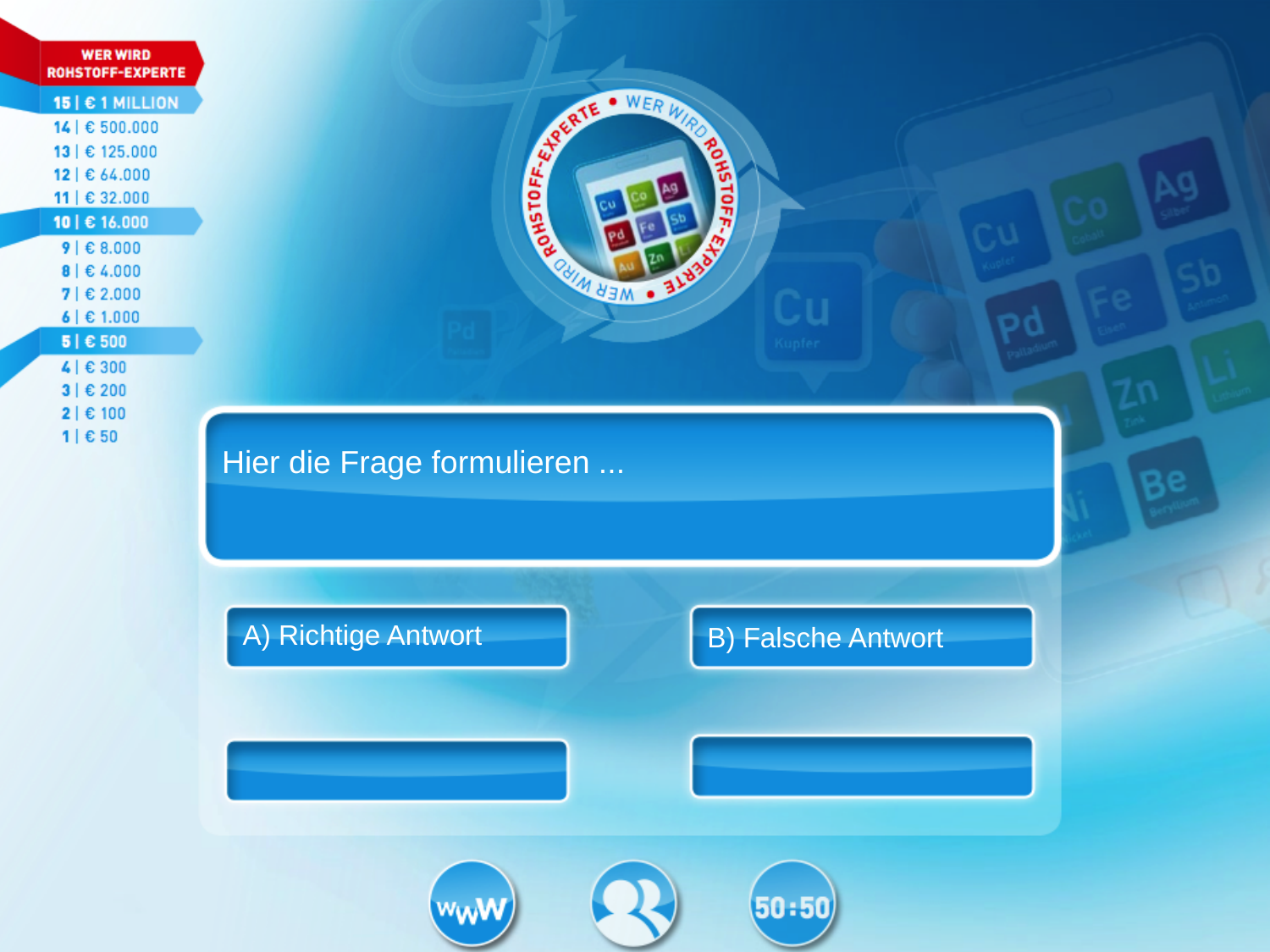

Hier die Frage formulieren ...
A) Richtige Antwort
B) Falsche Antwort